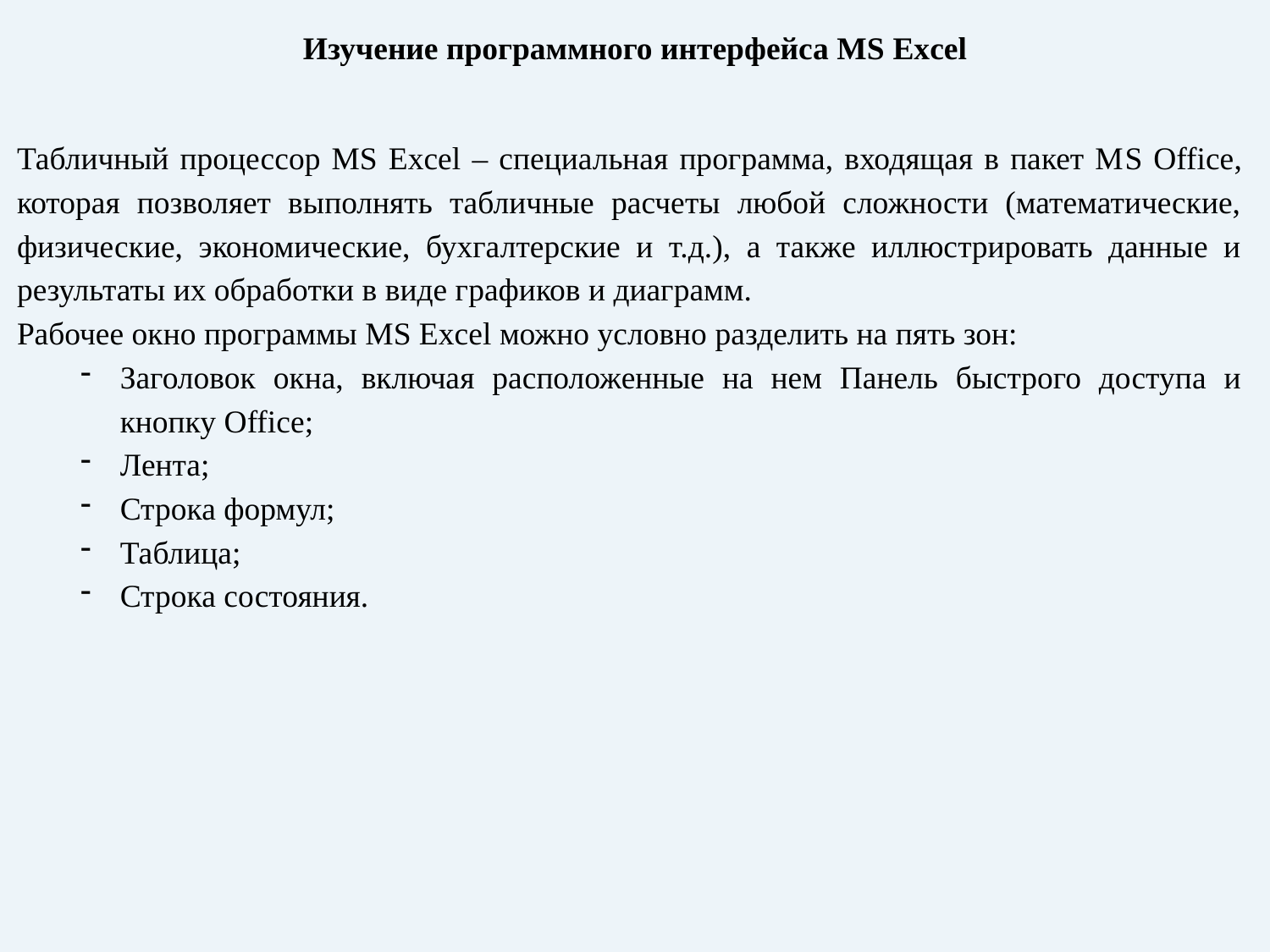

Изучение программного интерфейса MS Excel
Табличный процессор MS Excel – специальная программа, входящая в пакет MS Office, которая позволяет выполнять табличные расчеты любой сложности (математические, физические, экономические, бухгалтерские и т.д.), а также иллюстрировать данные и результаты их обработки в виде графиков и диаграмм.
Рабочее окно программы MS Excel можно условно разделить на пять зон:
Заголовок окна, включая расположенные на нем Панель быстрого доступа и кнопку Office;
Лента;
Строка формул;
Таблица;
Строка состояния.